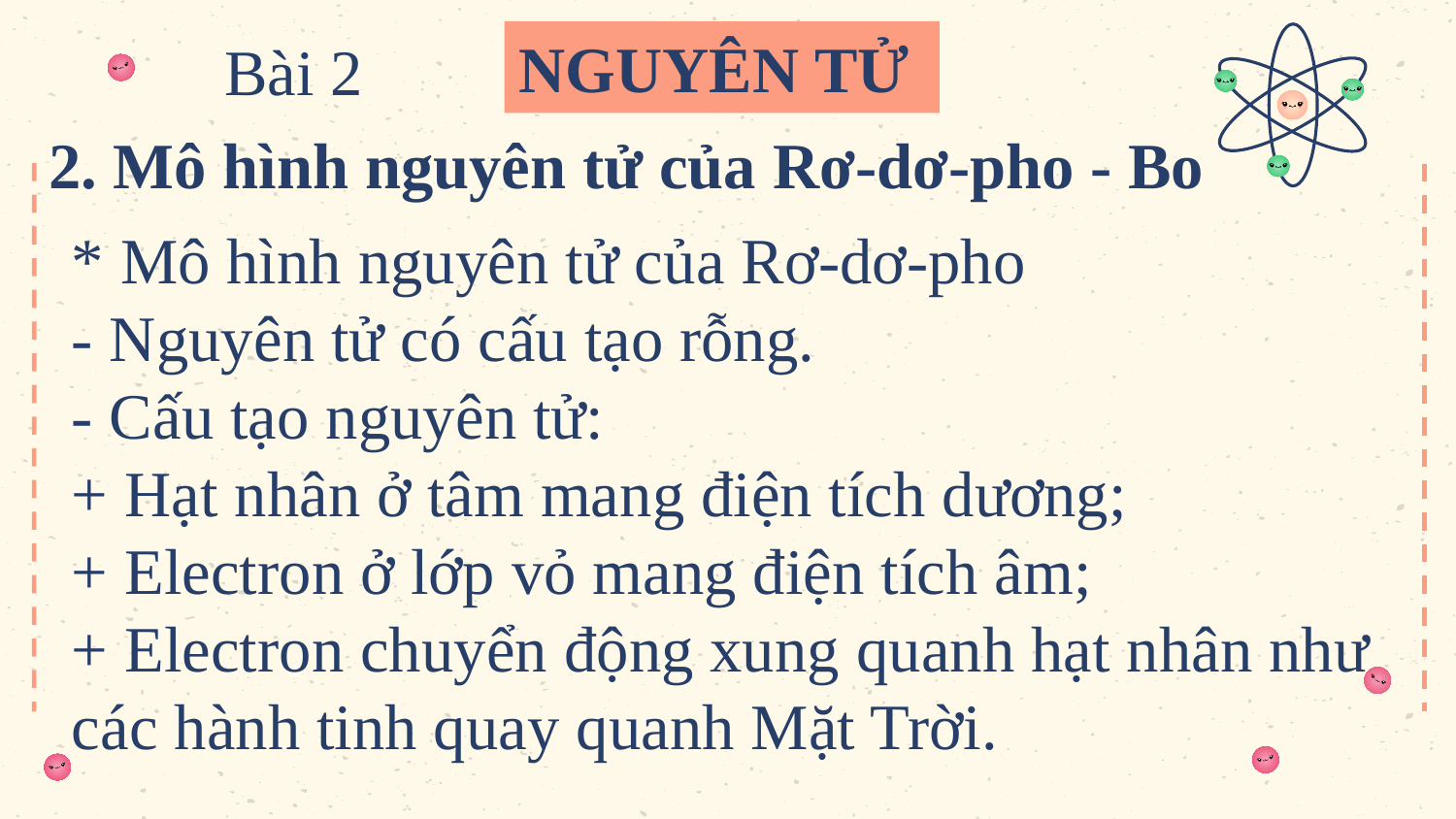

NGUYÊN TỬ
Bài 2

2. Mô hình nguyên tử của Rơ-dơ-pho - Bo
* Mô hình nguyên tử của Rơ-dơ-pho
- Nguyên tử có cấu tạo rỗng.
- Cấu tạo nguyên tử:
+ Hạt nhân ở tâm mang điện tích dương;
+ Electron ở lớp vỏ mang điện tích âm;
+ Electron chuyển động xung quanh hạt nhân như các hành tinh quay quanh Mặt Trời.